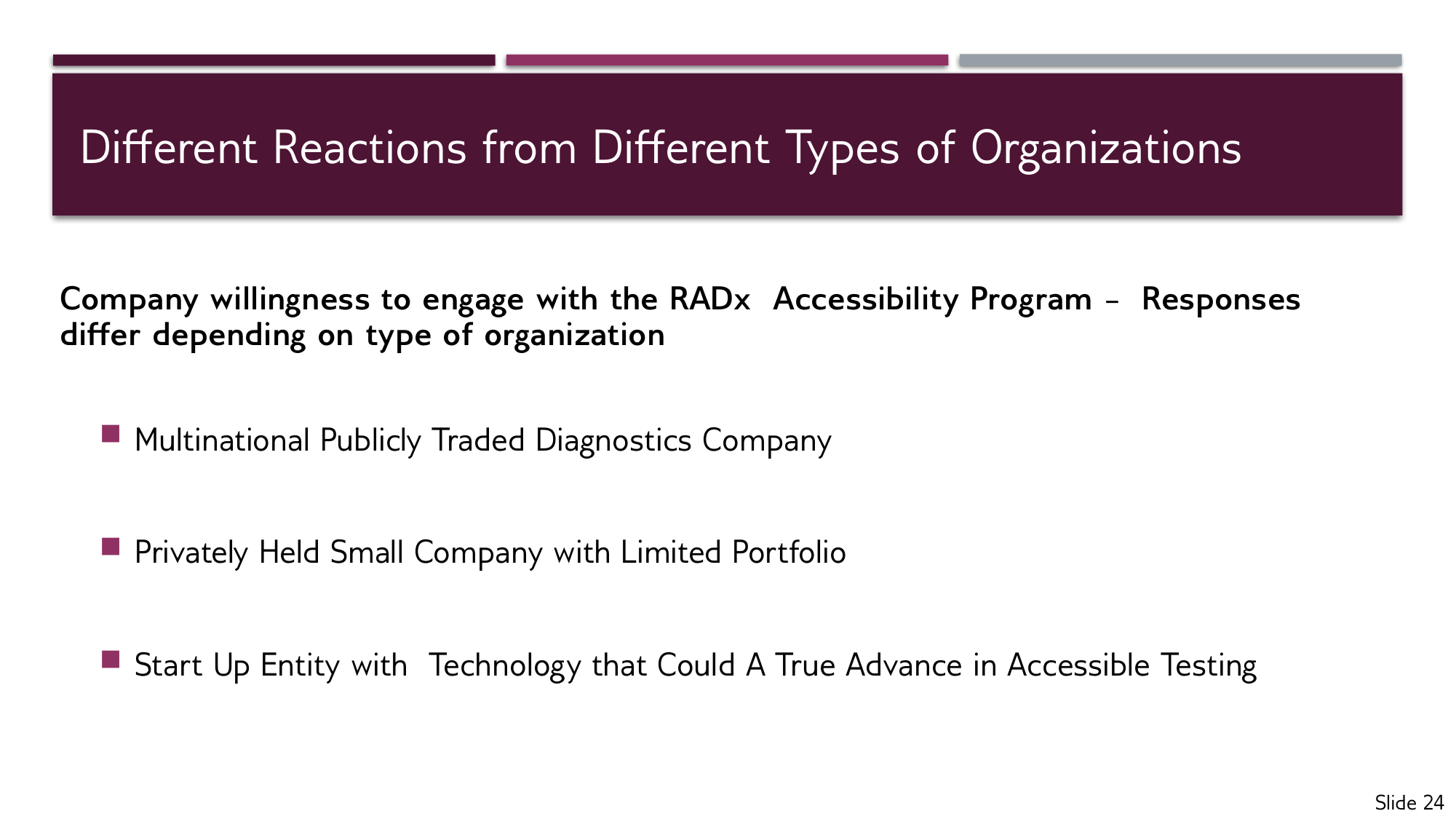

# Different Reactions from Different Types of Organizations

Company willingness to engage with the RADx  Accessibility Program –  Responses differ depending on type of organization

Multinational Publicly Traded Diagnostics Company

Privately Held Small Company with Limited Portfolio

Start Up Entity with  Technology that Could A True Advance in Accessible Testing

Slide 24